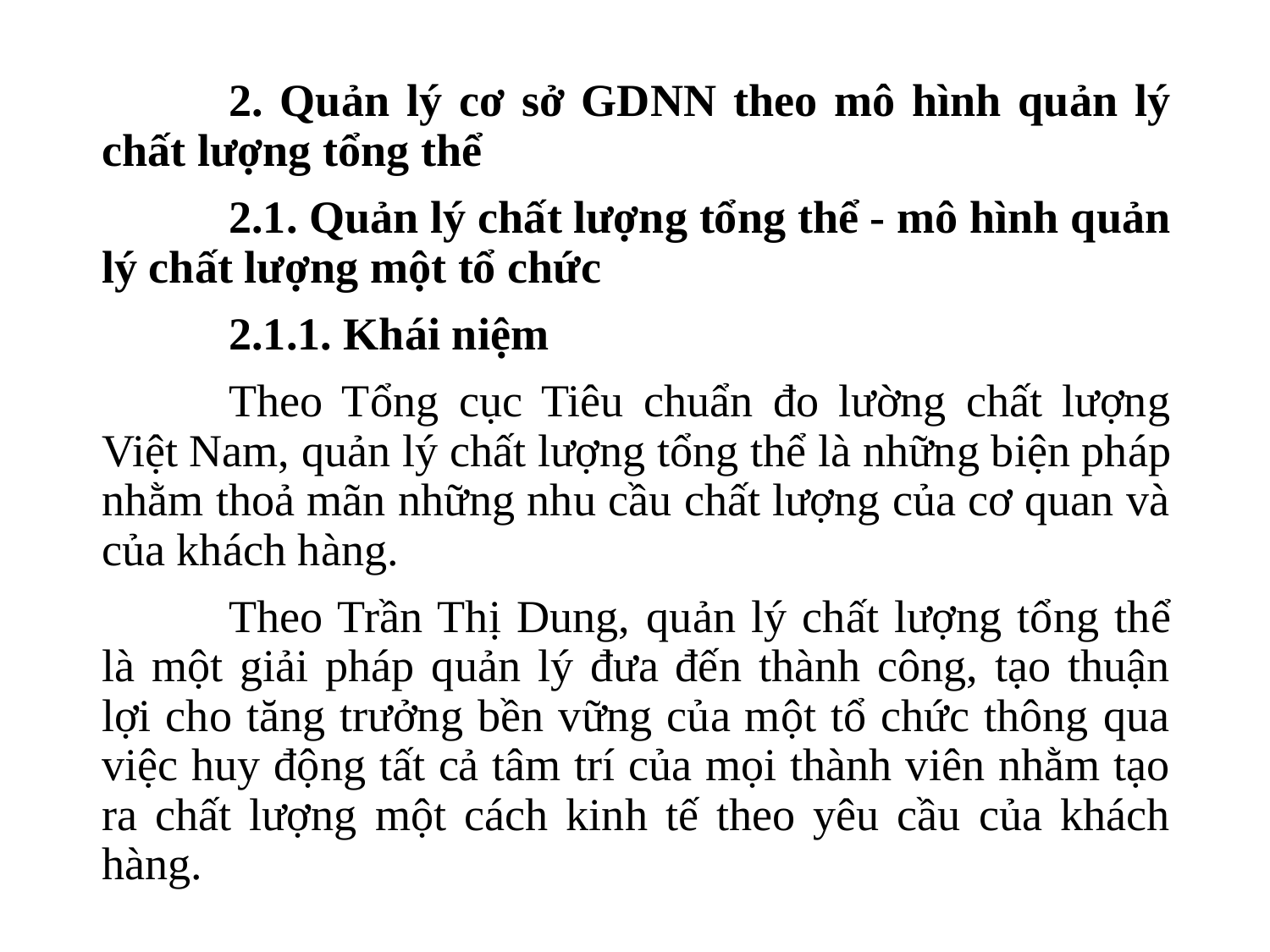

2. Quản lý cơ sở GDNN theo mô hình quản lý chất lượng tổng thể
	2.1. Quản lý chất lượng tổng thể - mô hình quản lý chất lượng một tổ chức
	2.1.1. Khái niệm
	Theo Tổng cục Tiêu chuẩn đo lường chất lượng Việt Nam, quản lý chất lượng tổng thể là những biện pháp nhằm thoả mãn những nhu cầu chất lượng của cơ quan và của khách hàng.
	Theo Trần Thị Dung, quản lý chất lượng tổng thể là một giải pháp quản lý đưa đến thành công, tạo thuận lợi cho tăng trưởng bền vững của một tổ chức thông qua việc huy động tất cả tâm trí của mọi thành viên nhằm tạo ra chất lượng một cách kinh tế theo yêu cầu của khách hàng.